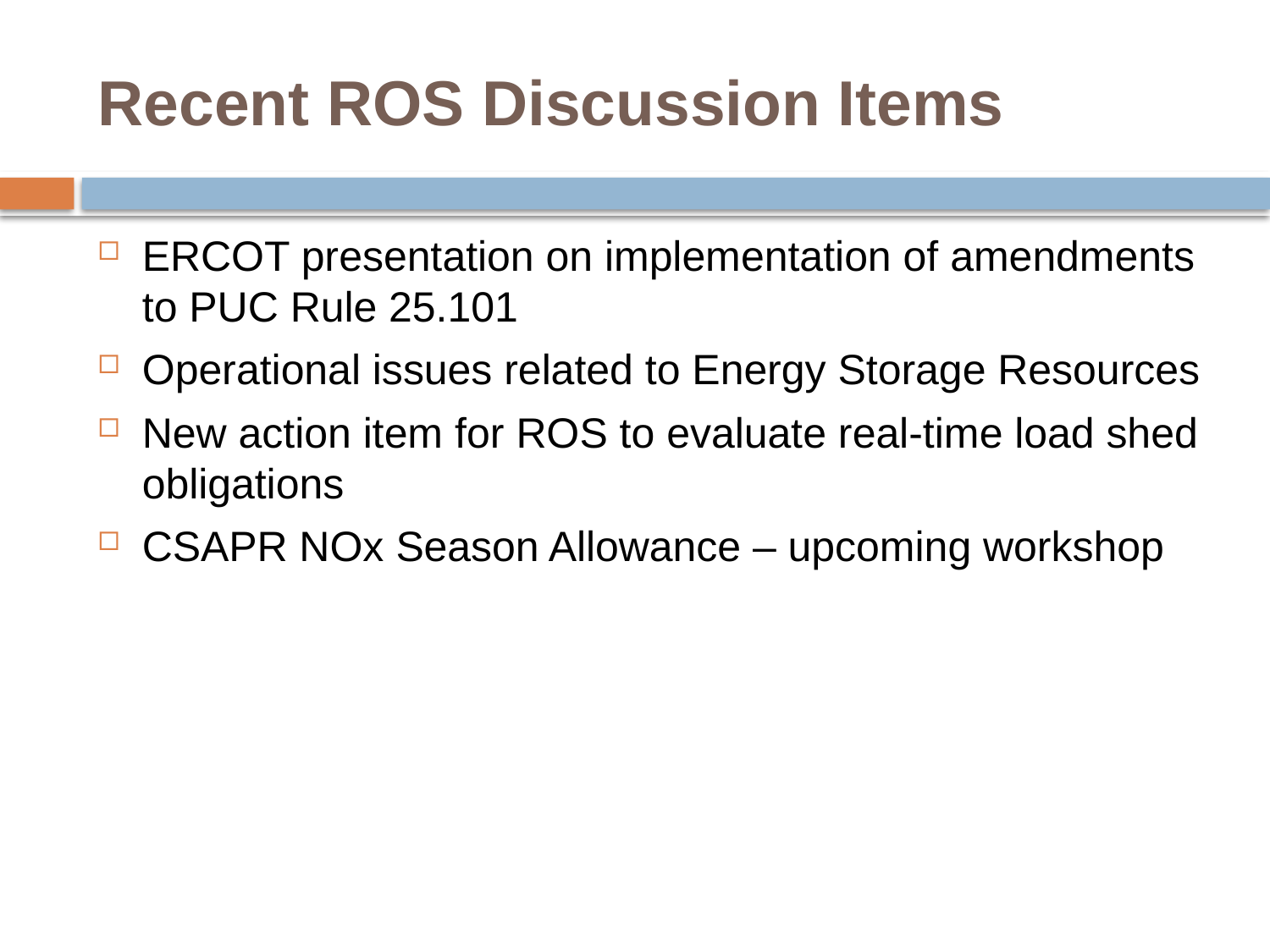

# Recent ROS Discussion Items
ERCOT presentation on implementation of amendments to PUC Rule 25.101
Operational issues related to Energy Storage Resources
New action item for ROS to evaluate real-time load shed obligations
CSAPR NOx Season Allowance – upcoming workshop